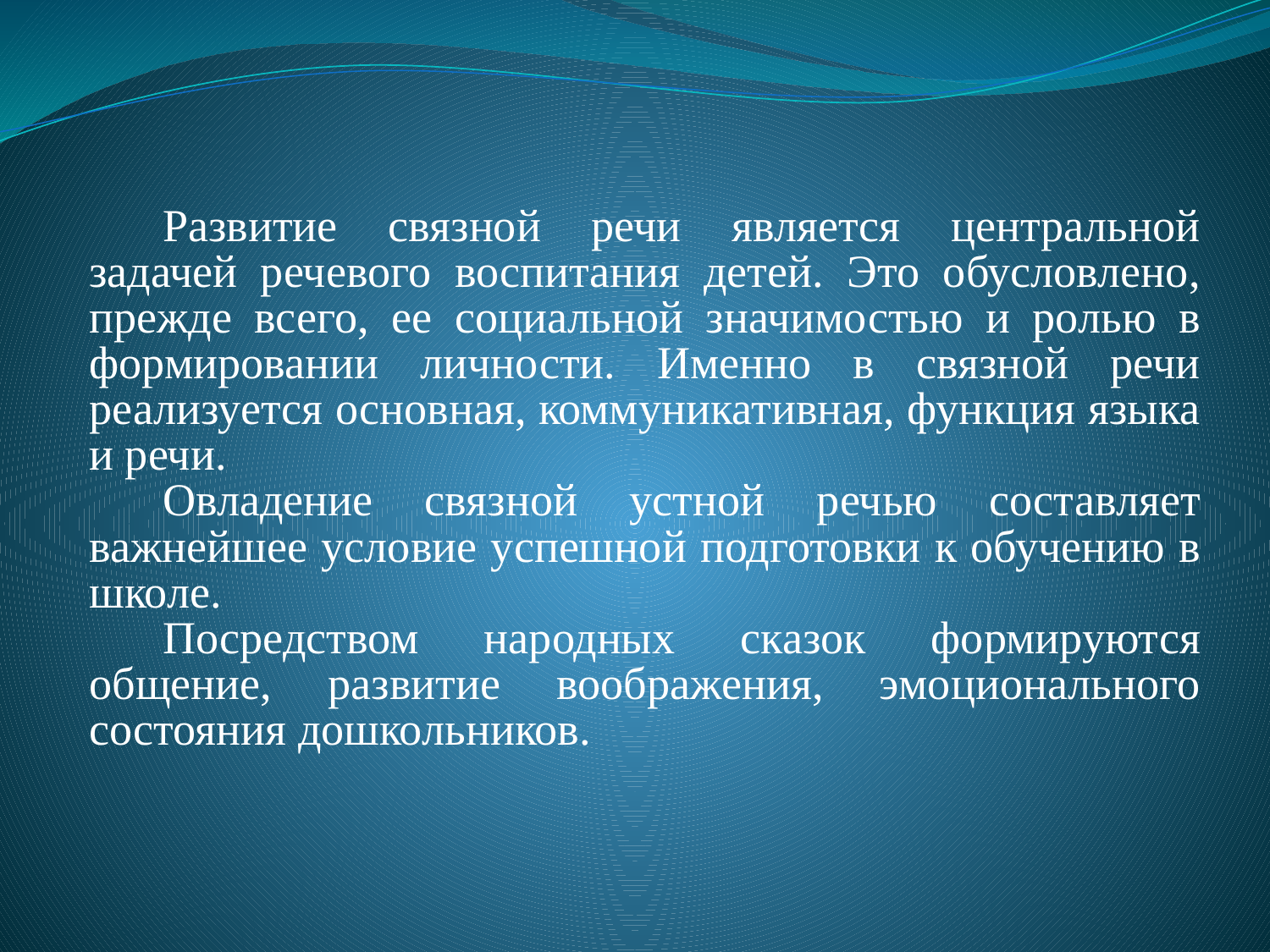

Развитие связной речи является центральной задачей речевого воспитания детей. Это обусловлено, прежде всего, ее социальной значимостью и ролью в формировании личности. Именно в связной речи реализуется основная, коммуникативная, функция языка и речи.
Овладение связной устной речью составляет важнейшее условие успешной подготовки к обучению в школе.
Посредством народных сказок формируются общение, развитие воображения, эмоционального состояния дошкольников.